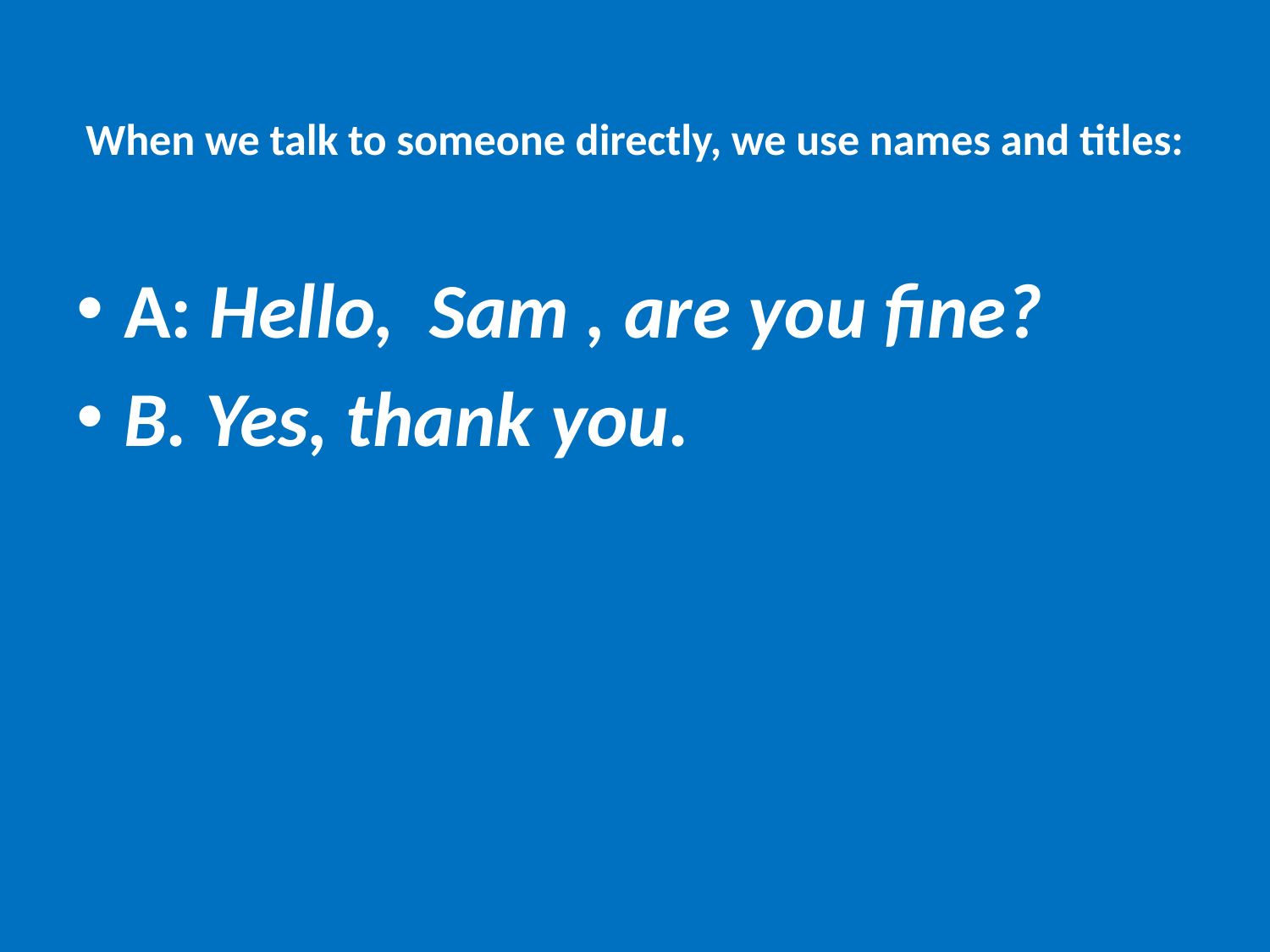

# When we talk to someone directly, we use names and titles:
A: Hello,  Sam , are you fine?
B. Yes, thank you.